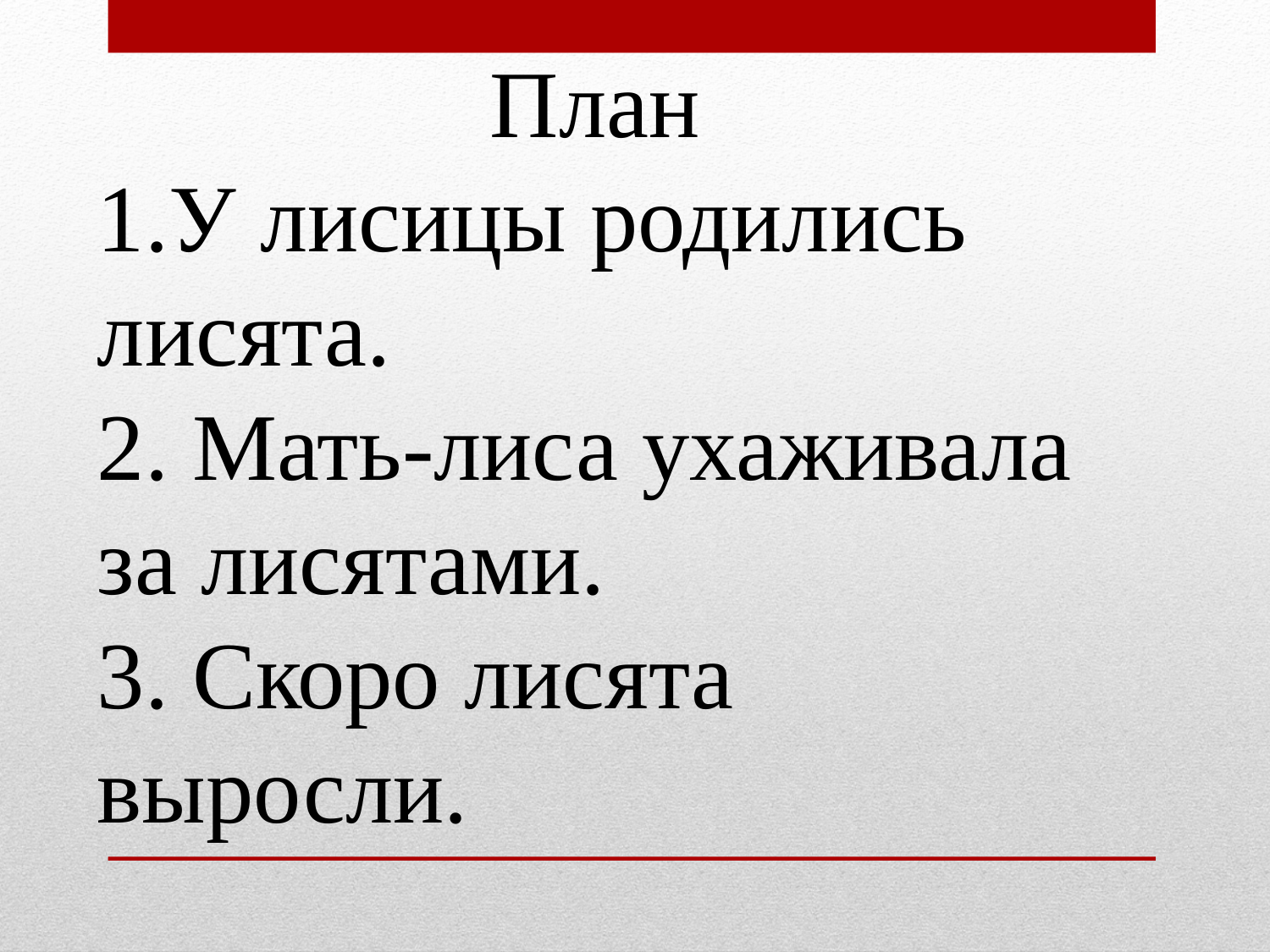

План
1.У лисицы родились лисята.
2. Мать-лиса ухаживала за лисятами.
3. Скоро лисята выросли.